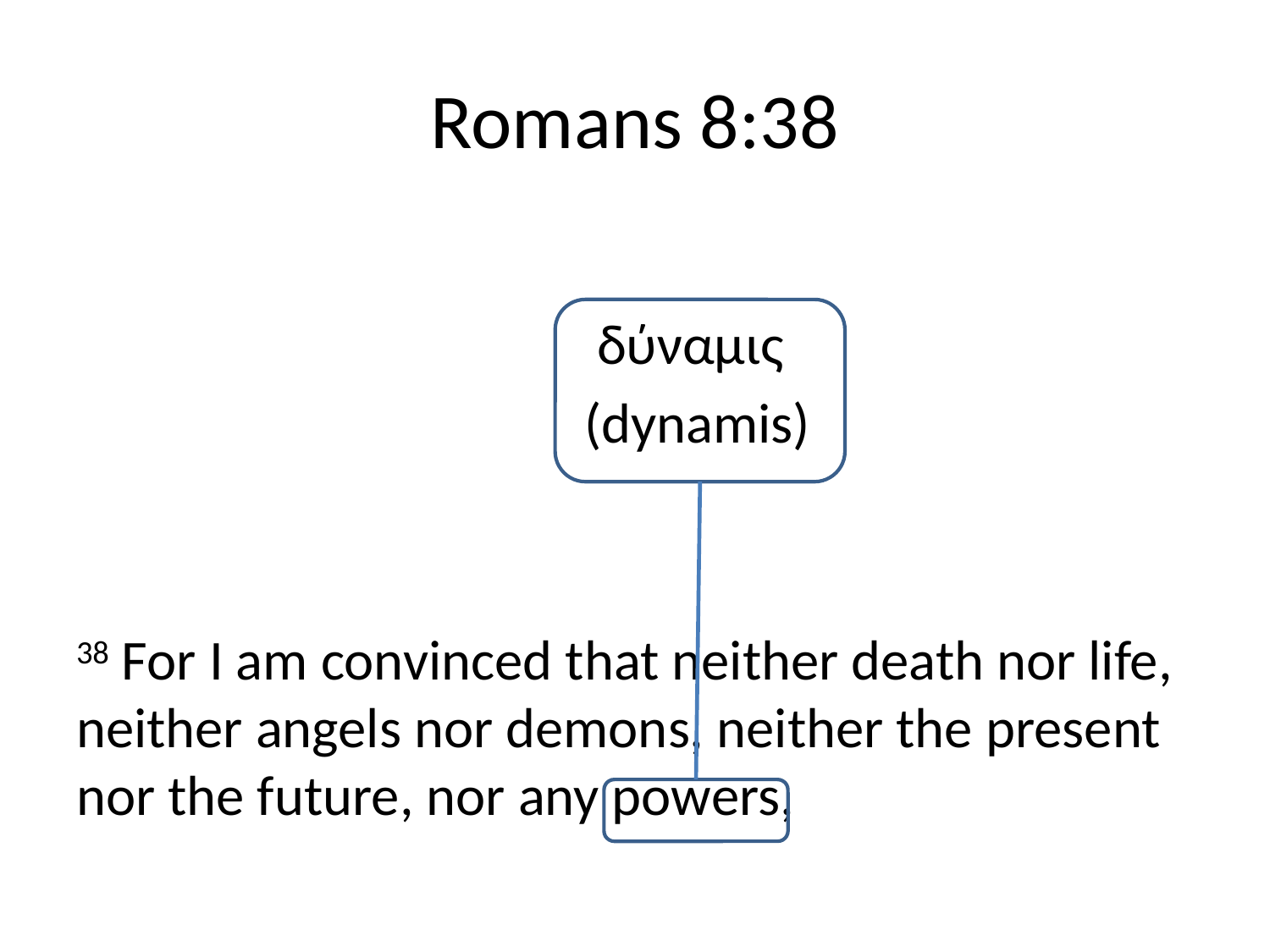

# Romans 8:38

				 δύναμις
				(dynamis)

38 For I am convinced that neither death nor life, neither angels nor demons, neither the present nor the future, nor any powers,